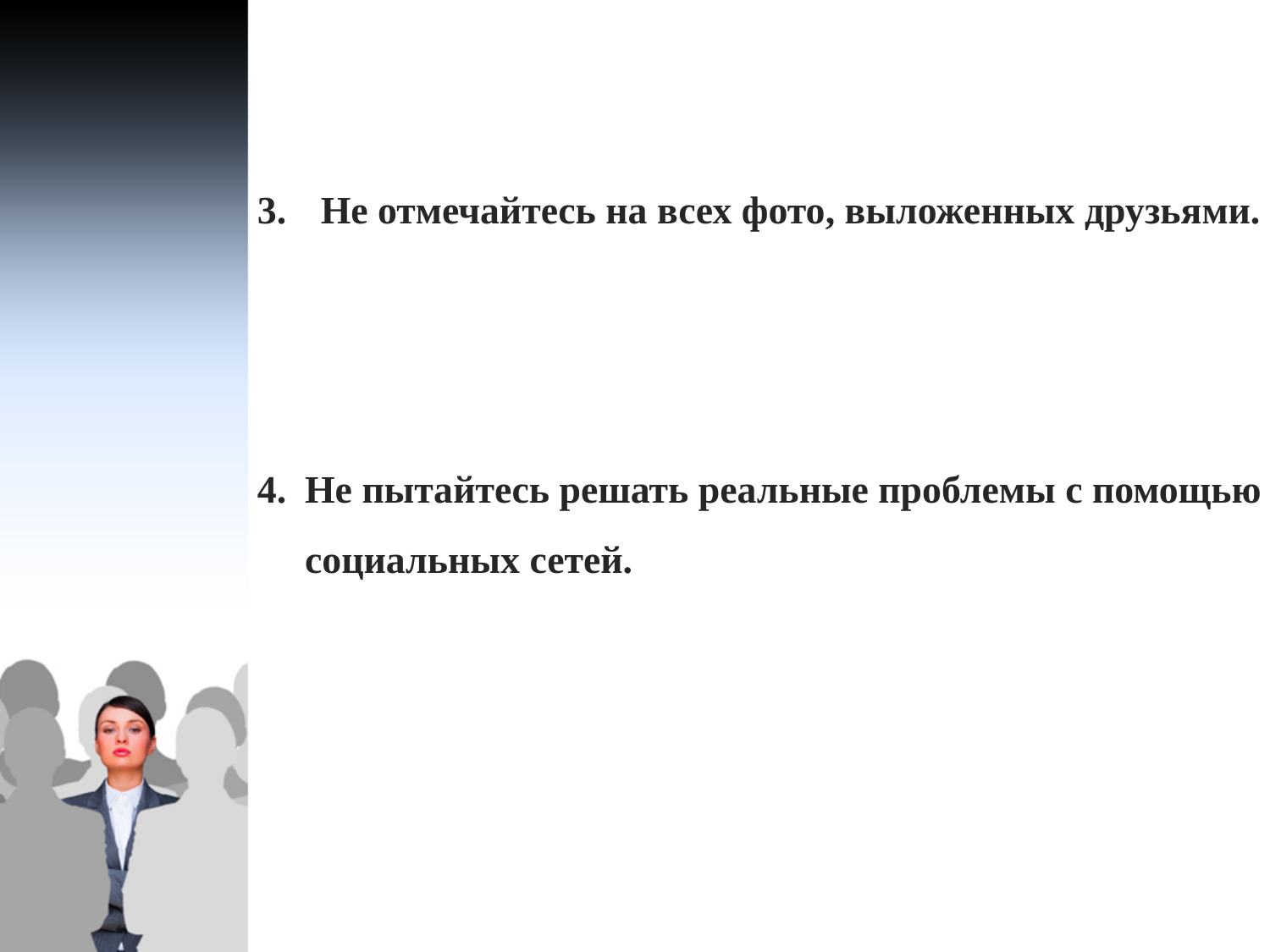

Не отмечайтесь на всех фото, выложенных друзьями.

Не пытайтесь решать реальные проблемы с помощью социальных сетей.